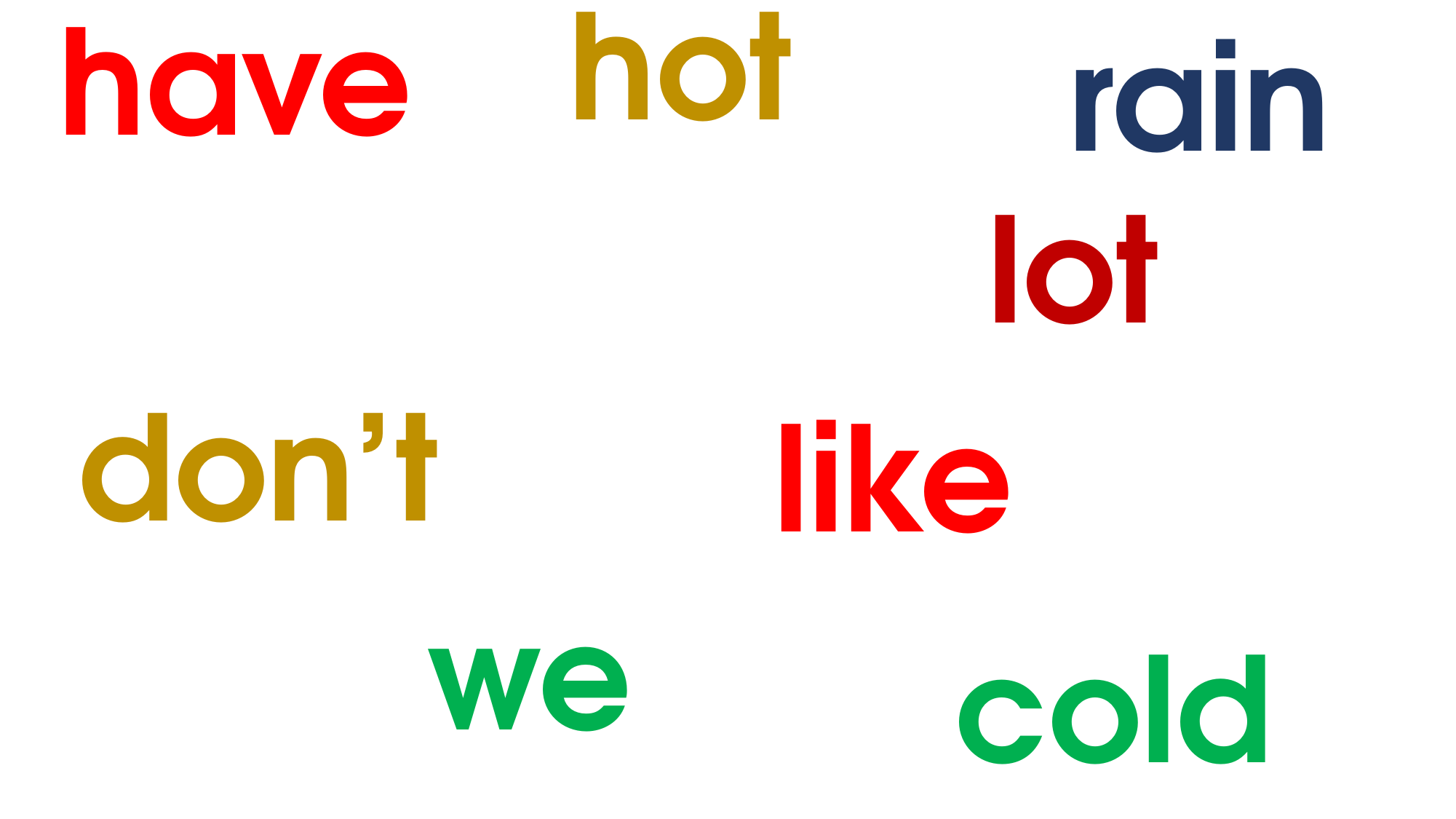

rain
hot
have
lot
don’t
like
we
cold